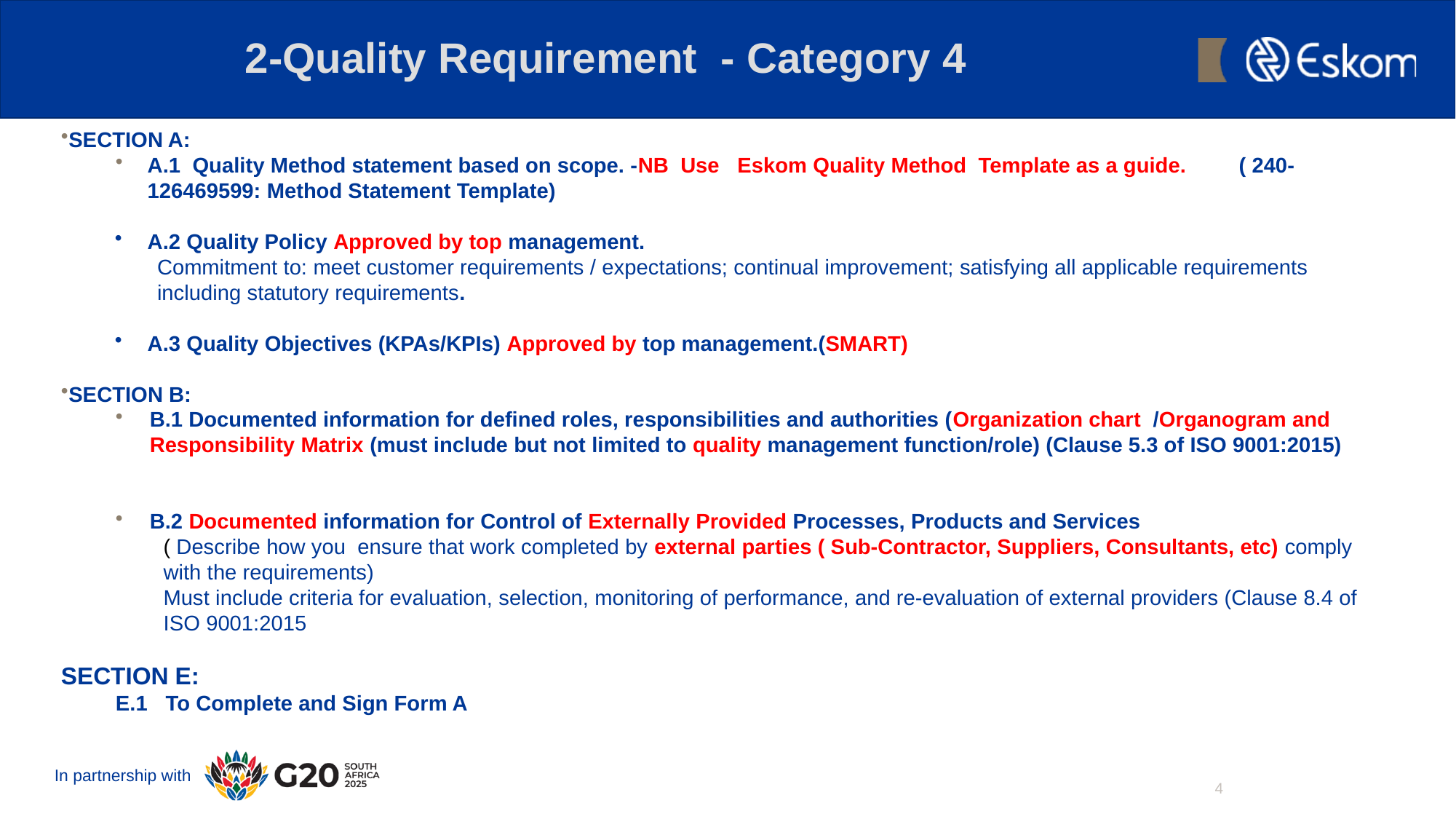

# 2-Quality Requirement  - Category 4
SECTION A:
A.1  Quality Method statement based on scope. -NB  Use   Eskom Quality Method  Template as a guide.	( 240-126469599: Method Statement Template)

A.2 Quality Policy Approved by top management.
Commitment to: meet customer requirements / expectations; continual improvement; satisfying all applicable requirements including statutory requirements.

A.3 Quality Objectives (KPAs/KPIs) Approved by top management.(SMART)

SECTION B:
B.1 Documented information for defined roles, responsibilities and authorities (Organization chart  /Organogram and  Responsibility Matrix (must include but not limited to quality management function/role) (Clause 5.3 of ISO 9001:2015)

B.2 Documented information for Control of Externally Provided Processes, Products and Services
( Describe how you  ensure that work completed by external parties ( Sub-Contractor, Suppliers, Consultants, etc) comply with the requirements)
Must include criteria for evaluation, selection, monitoring of performance, and re-evaluation of external providers (Clause 8.4 of ISO 9001:2015

SECTION E:
E.1   To Complete and Sign Form A

4